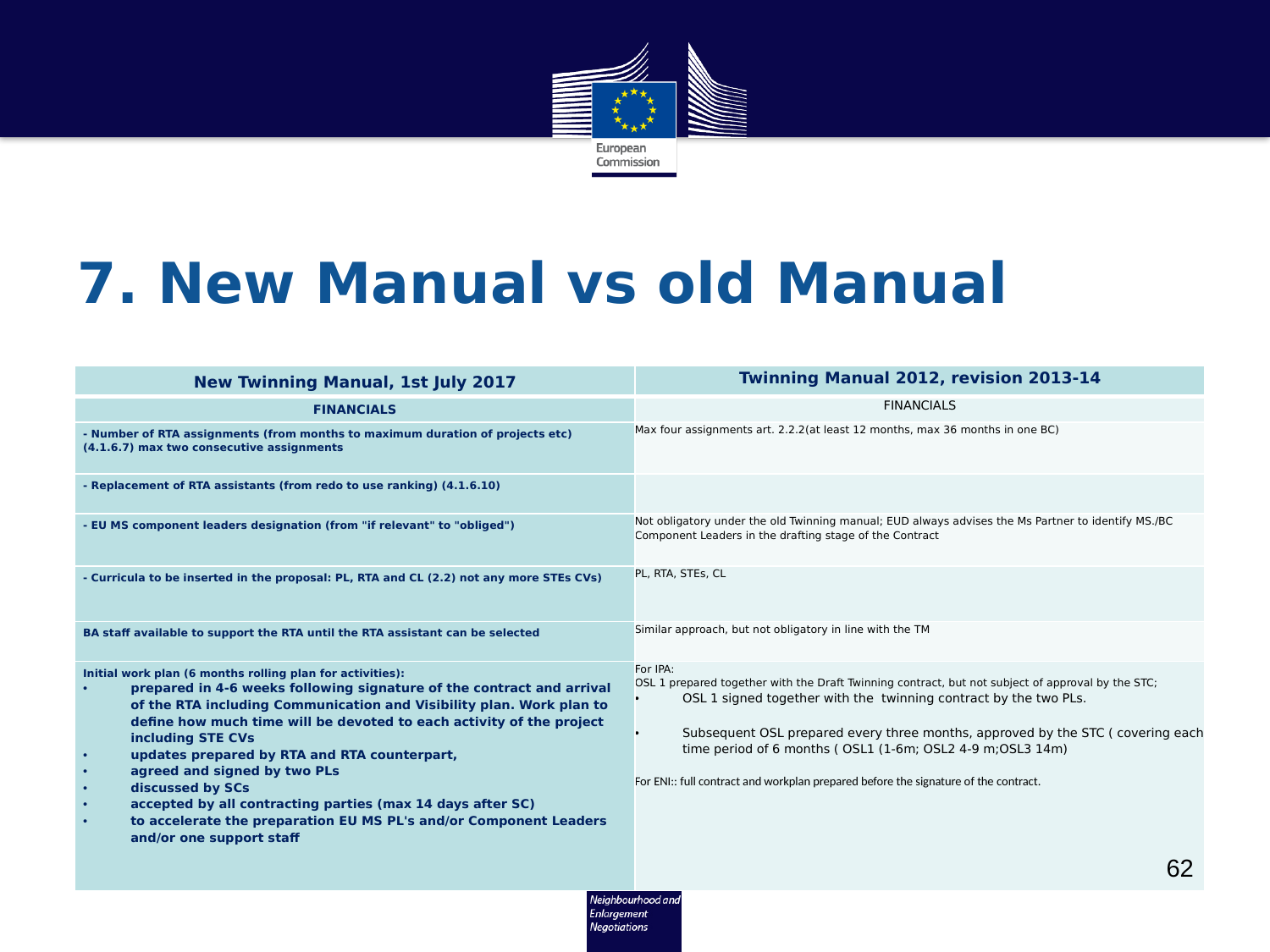

# 7. New Manual vs old Manual
| New Twinning Manual, 1st July 2017 | Twinning Manual 2012, revision 2013-14 |
| --- | --- |
| FINANCIALS | FINANCIALS |
| - Number of RTA assignments (from months to maximum duration of projects etc) (4.1.6.7) max two consecutive assignments | Max four assignments art. 2.2.2(at least 12 months, max 36 months in one BC) |
| - Replacement of RTA assistants (from redo to use ranking) (4.1.6.10) |  |
| - EU MS component leaders designation (from "if relevant" to "obliged") | Not obligatory under the old Twinning manual; EUD always advises the Ms Partner to identify MS./BC Component Leaders in the drafting stage of the Contract |
| - Curricula to be inserted in the proposal: PL, RTA and CL (2.2) not any more STEs CVs) | PL, RTA, STEs, CL |
| BA staff available to support the RTA until the RTA assistant can be selected | Similar approach, but not obligatory in line with the TM |
| Initial work plan (6 months rolling plan for activities): prepared in 4-6 weeks following signature of the contract and arrival of the RTA including Communication and Visibility plan. Work plan to define how much time will be devoted to each activity of the project including STE CVs updates prepared by RTA and RTA counterpart, agreed and signed by two PLs discussed by SCs accepted by all contracting parties (max 14 days after SC) to accelerate the preparation EU MS PL's and/or Component Leaders and/or one support staff | For IPA: OSL 1 prepared together with the Draft Twinning contract, but not subject of approval by the STC; OSL 1 signed together with the twinning contract by the two PLs. Subsequent OSL prepared every three months, approved by the STC ( covering each time period of 6 months ( OSL1 (1-6m; OSL2 4-9 m;OSL3 14m) For ENI:: full contract and workplan prepared before the signature of the contract. |
62